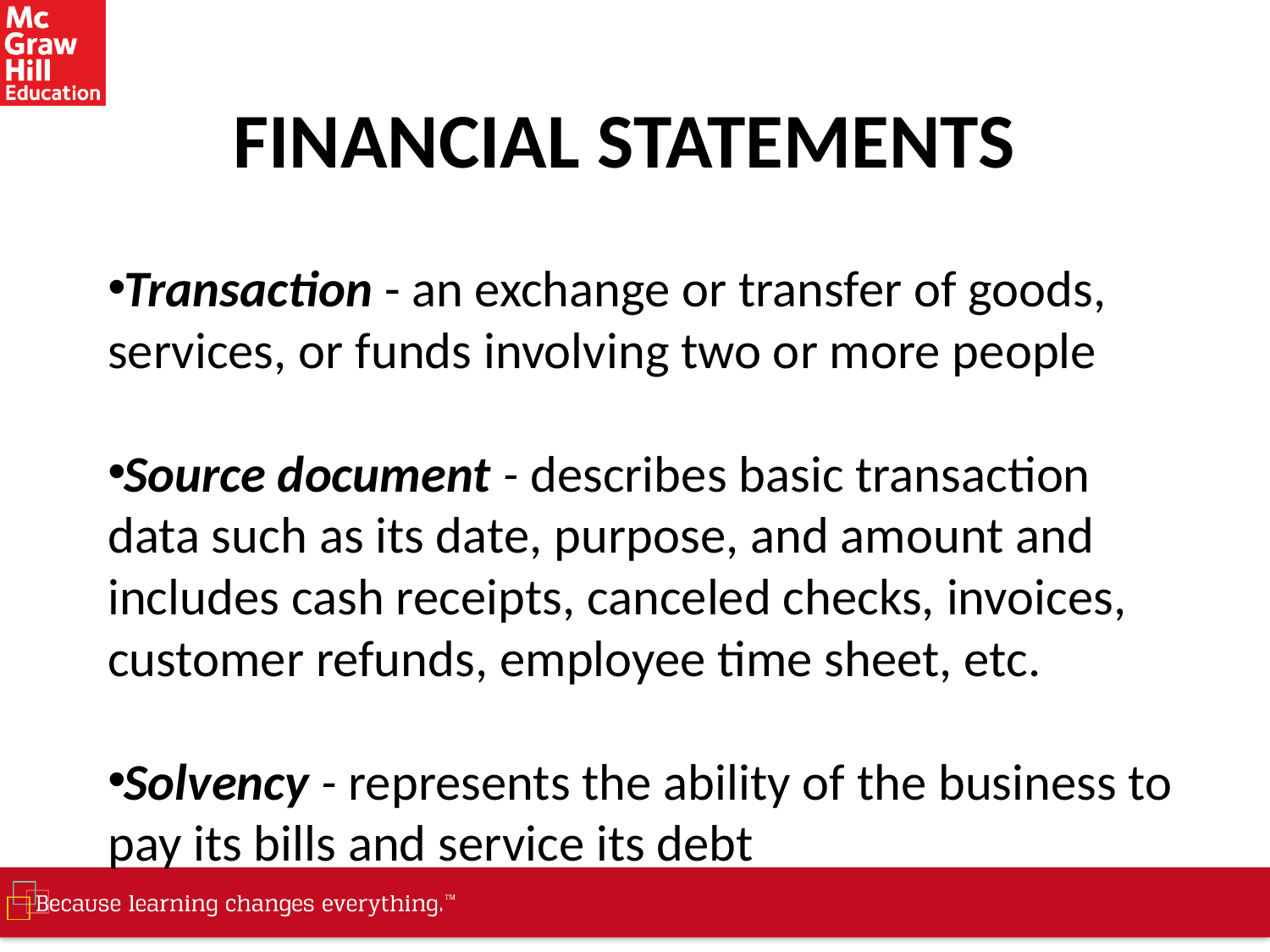

# FINANCIAL STATEMENTS
Transaction - an exchange or transfer of goods, services, or funds involving two or more people

Source document - describes basic transaction data such as its date, purpose, and amount and includes cash receipts, canceled checks, invoices, customer refunds, employee time sheet, etc.

Solvency - represents the ability of the business to pay its bills and service its debt